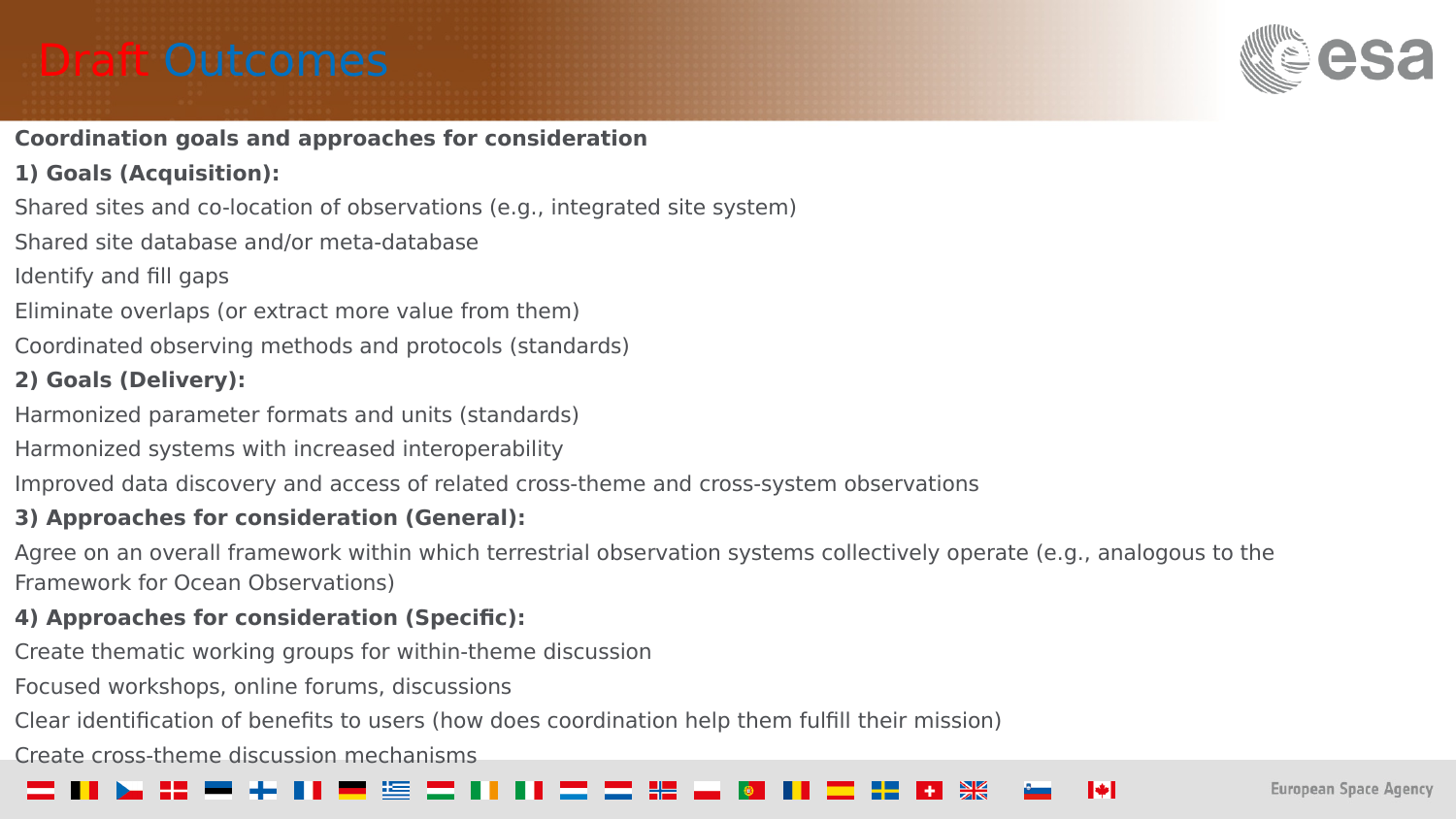

# Draft Outcomes
Coordination goals and approaches for consideration
1) Goals (Acquisition):
Shared sites and co-location of observations (e.g., integrated site system)
Shared site database and/or meta-database
Identify and fill gaps
Eliminate overlaps (or extract more value from them)
Coordinated observing methods and protocols (standards)
2) Goals (Delivery):
Harmonized parameter formats and units (standards)
Harmonized systems with increased interoperability
Improved data discovery and access of related cross-theme and cross-system observations
3) Approaches for consideration (General):
Agree on an overall framework within which terrestrial observation systems collectively operate (e.g., analogous to the Framework for Ocean Observations)
4) Approaches for consideration (Specific):
Create thematic working groups for within-theme discussion
Focused workshops, online forums, discussions
Clear identification of benefits to users (how does coordination help them fulfill their mission)
Create cross-theme discussion mechanisms